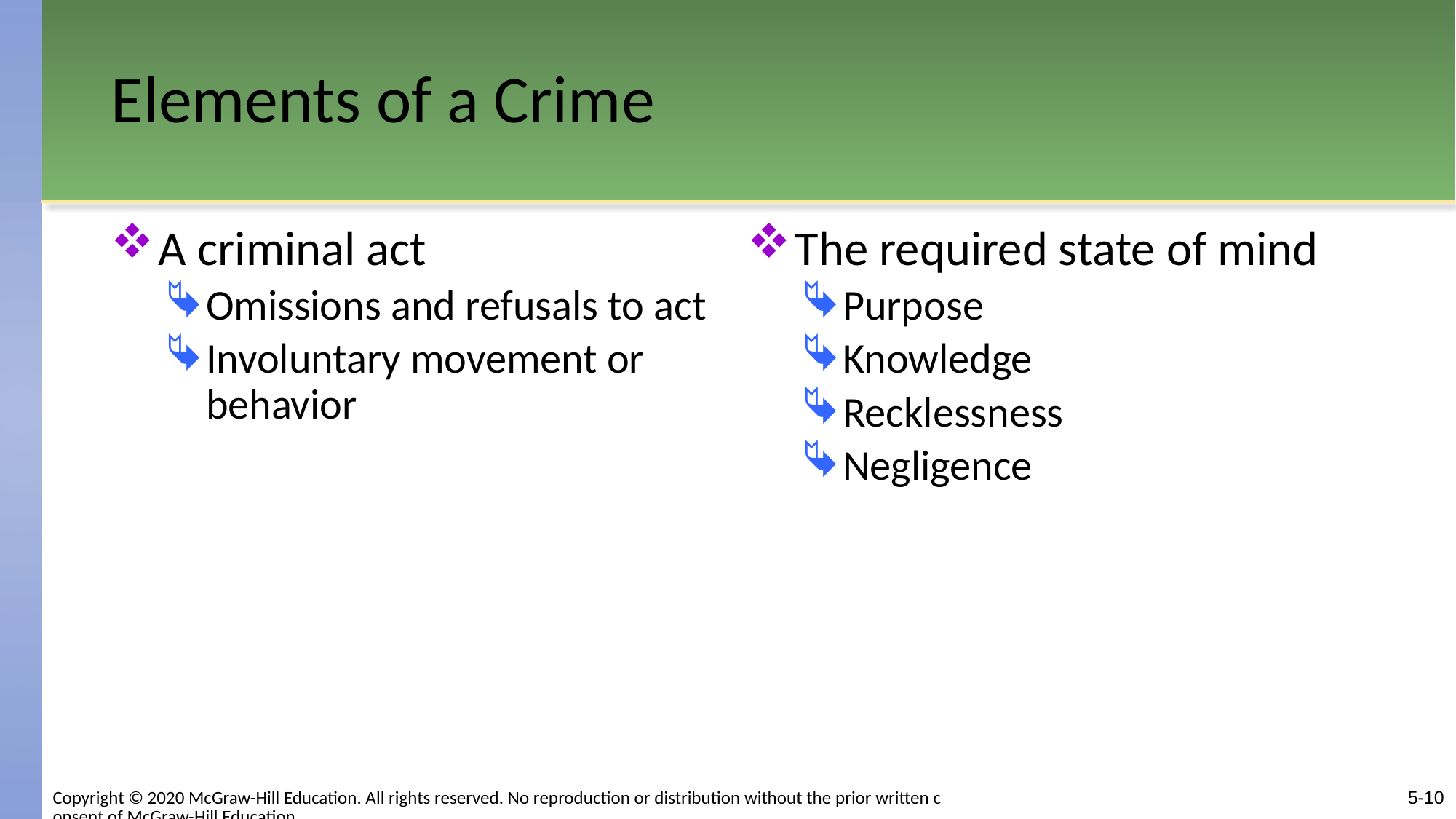

# Elements of a Crime
A criminal act
Omissions and refusals to act
Involuntary movement or behavior
The required state of mind
Purpose
Knowledge
Recklessness
Negligence

5-10
Copyright © 2020 McGraw-Hill Education. All rights reserved. No reproduction or distribution without the prior written consent of McGraw-Hill Education.